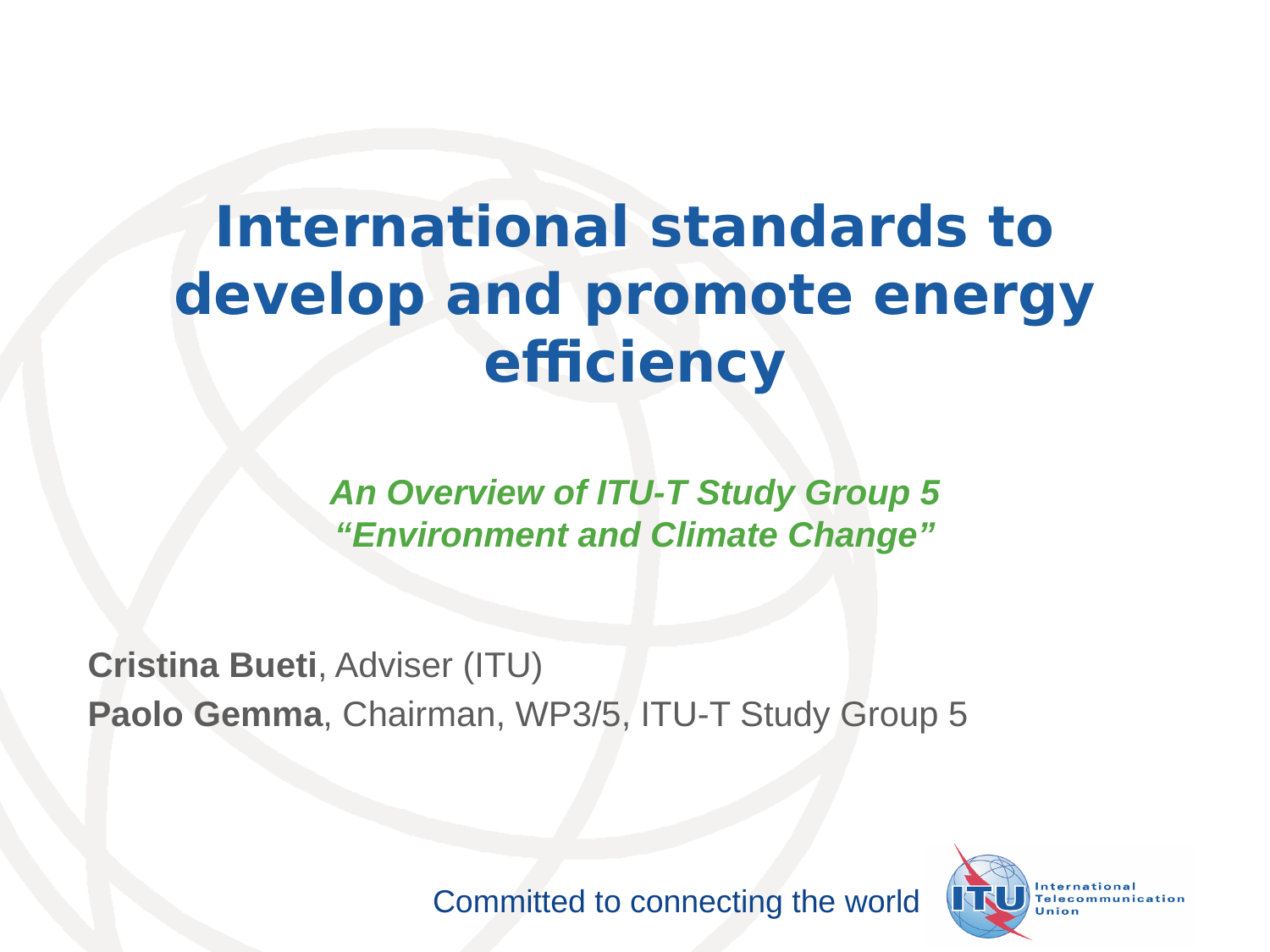

# International standards to develop and promote energy efficiency An Overview of ITU-T Study Group 5 “Environment and Climate Change”
Cristina Bueti, Adviser (ITU)
Paolo Gemma, Chairman, WP3/5, ITU-T Study Group 5